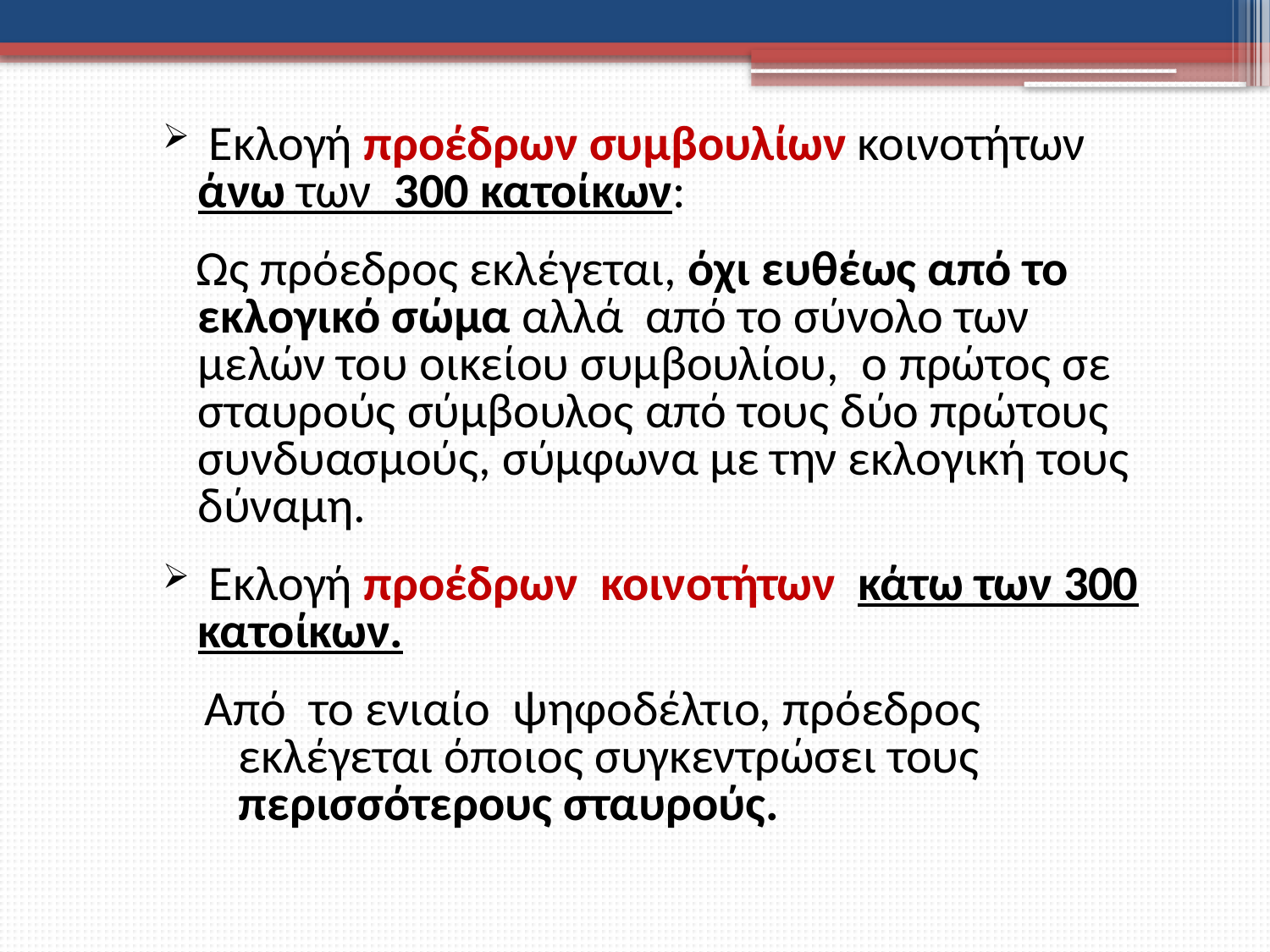

Εκλογή προέδρων συμβουλίων κοινοτήτων άνω των  300 κατοίκων:
   Ως πρόεδρος εκλέγεται, όχι ευθέως από το εκλογικό σώμα αλλά  από το σύνολο των μελών του οικείου συμβουλίου,  ο πρώτος σε σταυρούς σύμβουλος από τους δύο πρώτους συνδυασμούς, σύμφωνα με την εκλογική τους δύναμη.
 Εκλογή προέδρων  κοινοτήτων  κάτω των 300 κατοίκων.
Από  το ενιαίο  ψηφοδέλτιο, πρόεδρος εκλέγεται όποιος συγκεντρώσει τους περισσότερους σταυρούς.